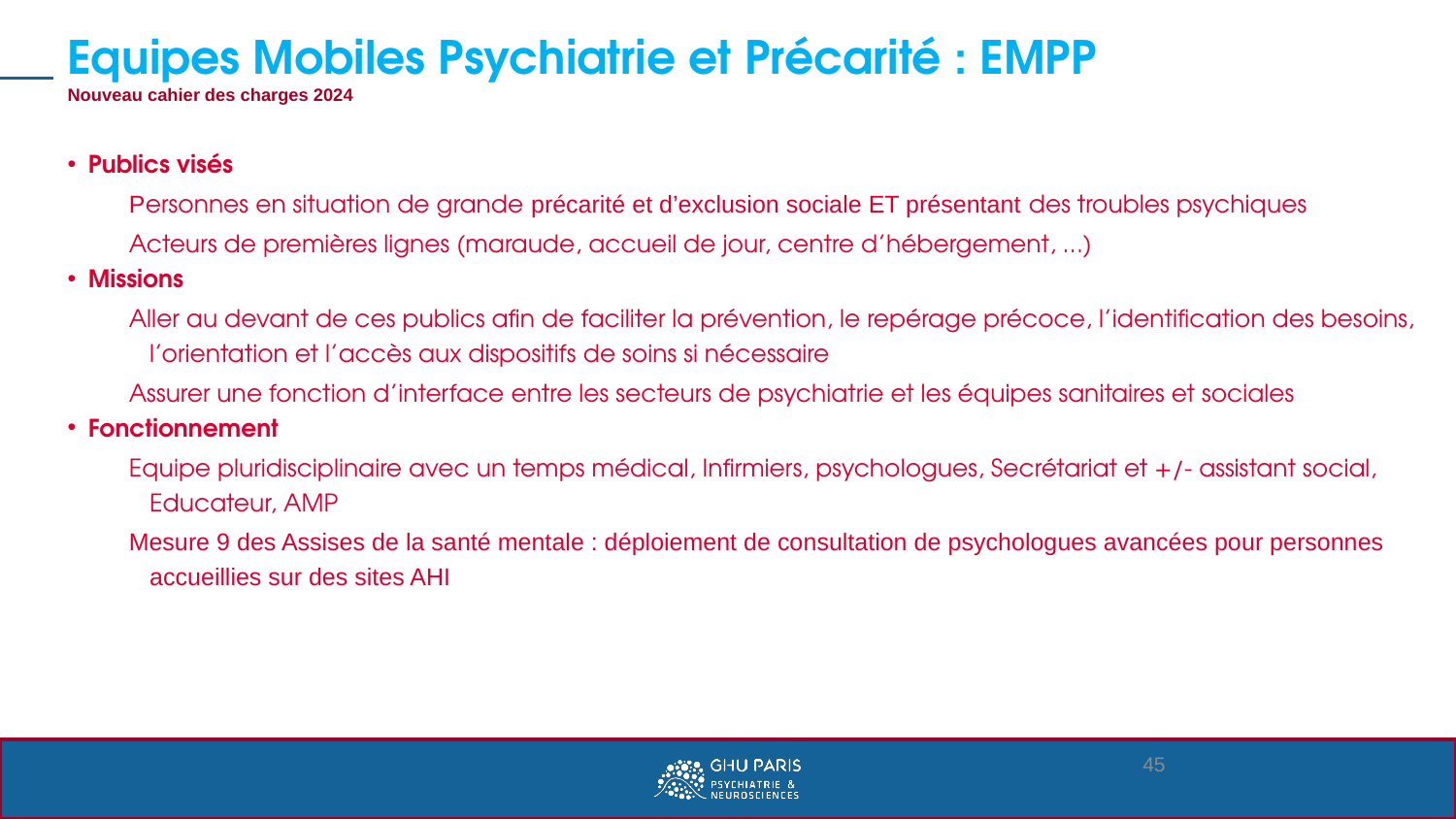

# Equipes Mobiles Psychiatrie et Précarité : EMPP Nouveau cahier des charges 2024
Publics visés
Personnes en situation de grande précarité et d’exclusion sociale ET présentant des troubles psychiques
Acteurs de premières lignes (maraude, accueil de jour, centre d’hébergement, …)
Missions
Aller au devant de ces publics afin de faciliter la prévention, le repérage précoce, l’identification des besoins, l’orientation et l’accès aux dispositifs de soins si nécessaire
Assurer une fonction d’interface entre les secteurs de psychiatrie et les équipes sanitaires et sociales
Fonctionnement
Equipe pluridisciplinaire avec un temps médical, Infirmiers, psychologues, Secrétariat et +/- assistant social, Educateur, AMP
Mesure 9 des Assises de la santé mentale : déploiement de consultation de psychologues avancées pour personnes accueillies sur des sites AHI

45